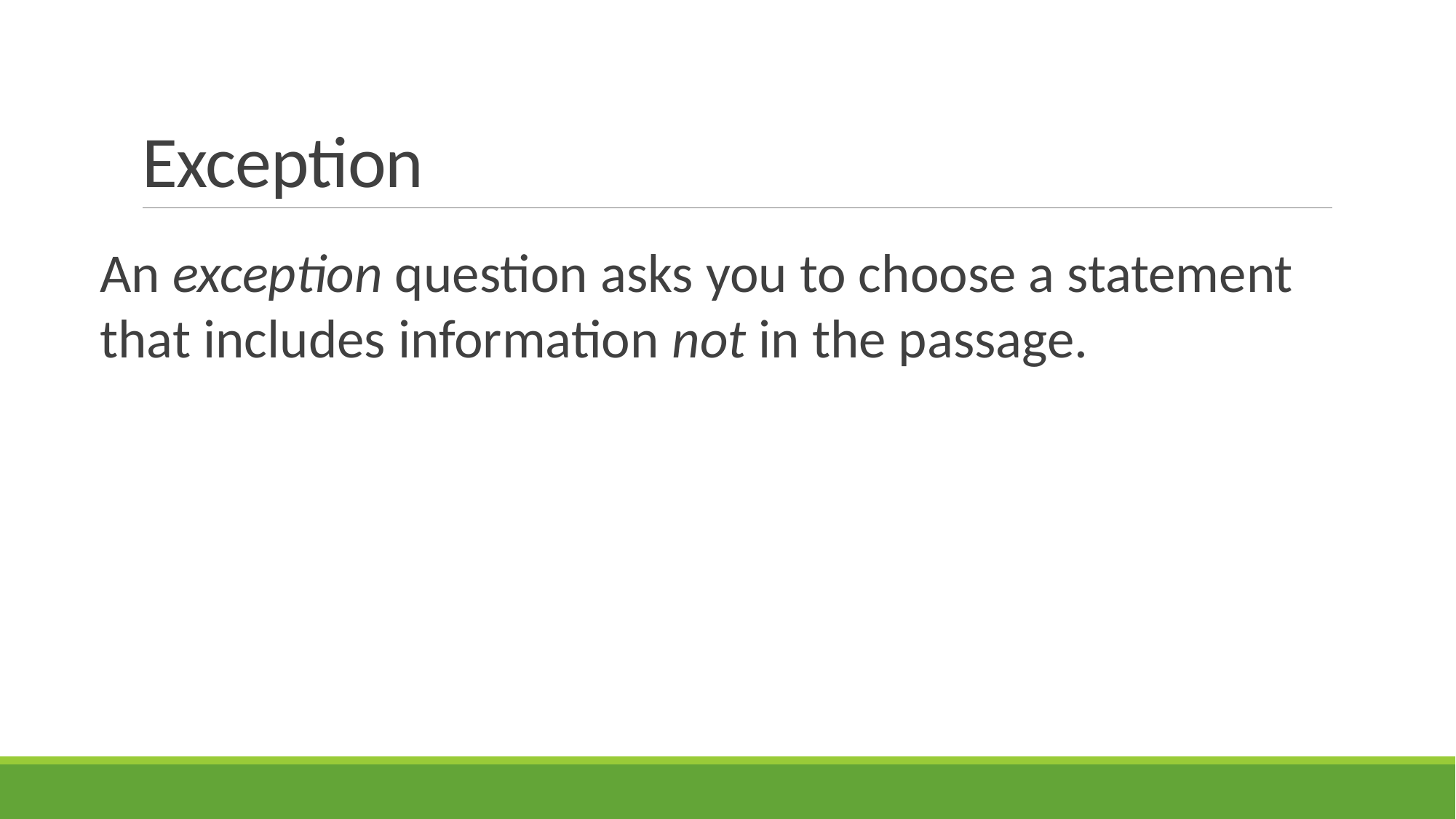

# Exception
An exception question asks you to choose a statement that includes information not in the passage.